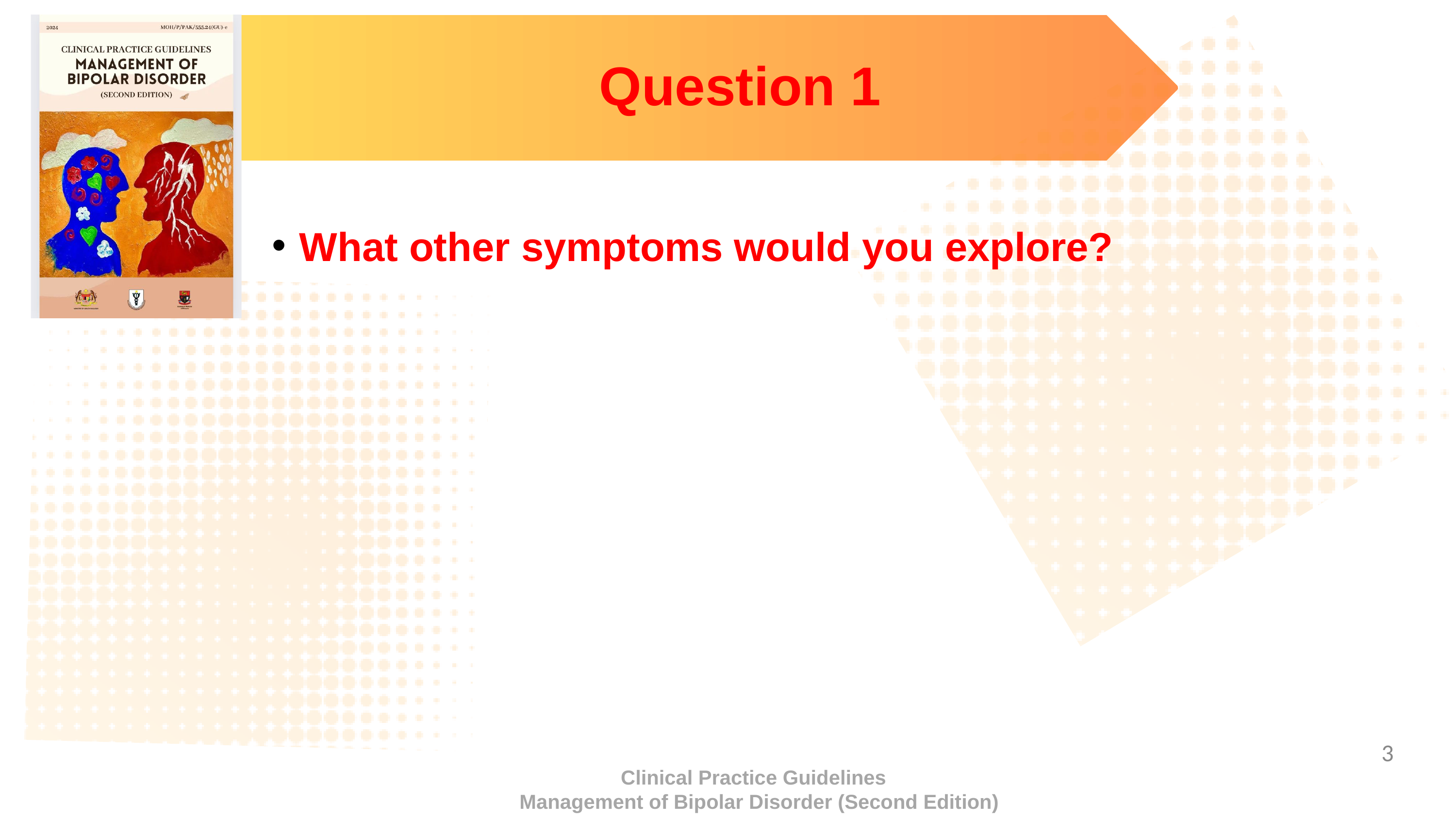

Question 1

What other symptoms would you explore?

3
Clinical Practice Guidelines
 Management of Bipolar Disorder (Second Edition)